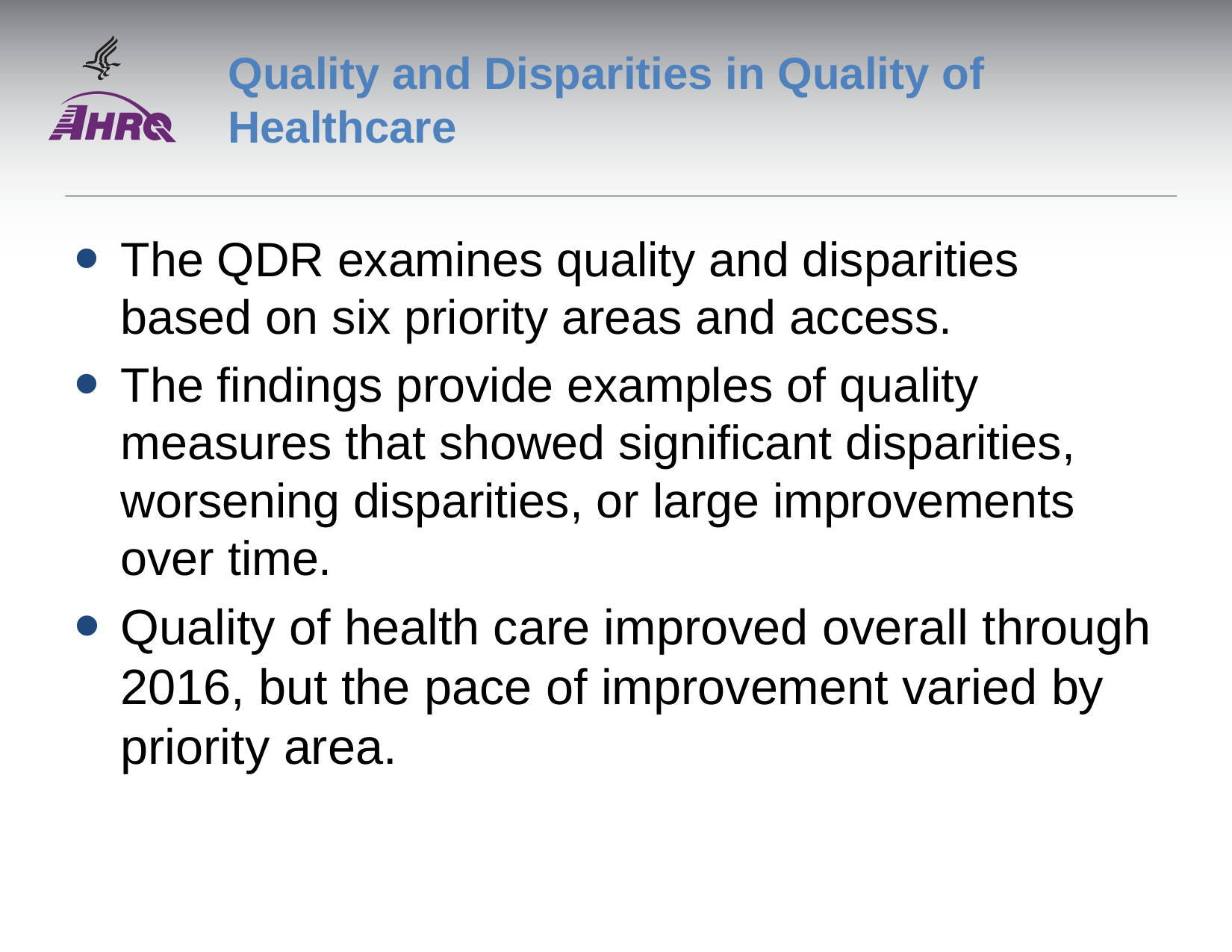

# Quality and Disparities in Quality of Healthcare
The QDR examines quality and disparities based on six priority areas and access.
The findings provide examples of quality measures that showed significant disparities, worsening disparities, or large improvements over time.
Quality of health care improved overall through 2016, but the pace of improvement varied by priority area.